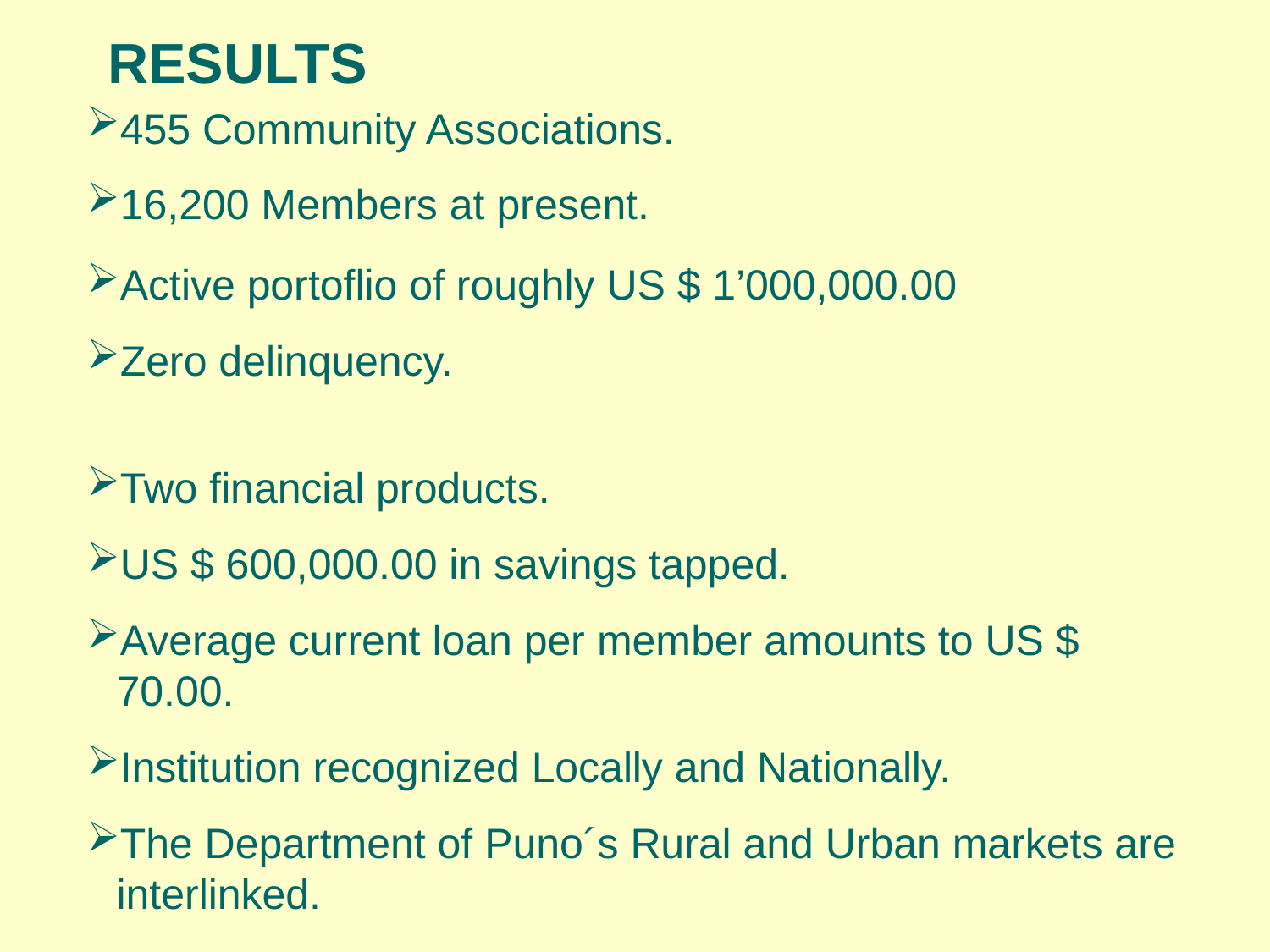

RESULTS
455 Community Associations.

16,200 Members at present.

Active portoflio of roughly US $ 1’000,000.00

Zero delinquency.

Two financial products.

US $ 600,000.00 in savings tapped.

Average current loan per member amounts to US $ 70.00.

Institution recognized Locally and Nationally.

The Department of Puno´s Rural and Urban markets are interlinked.